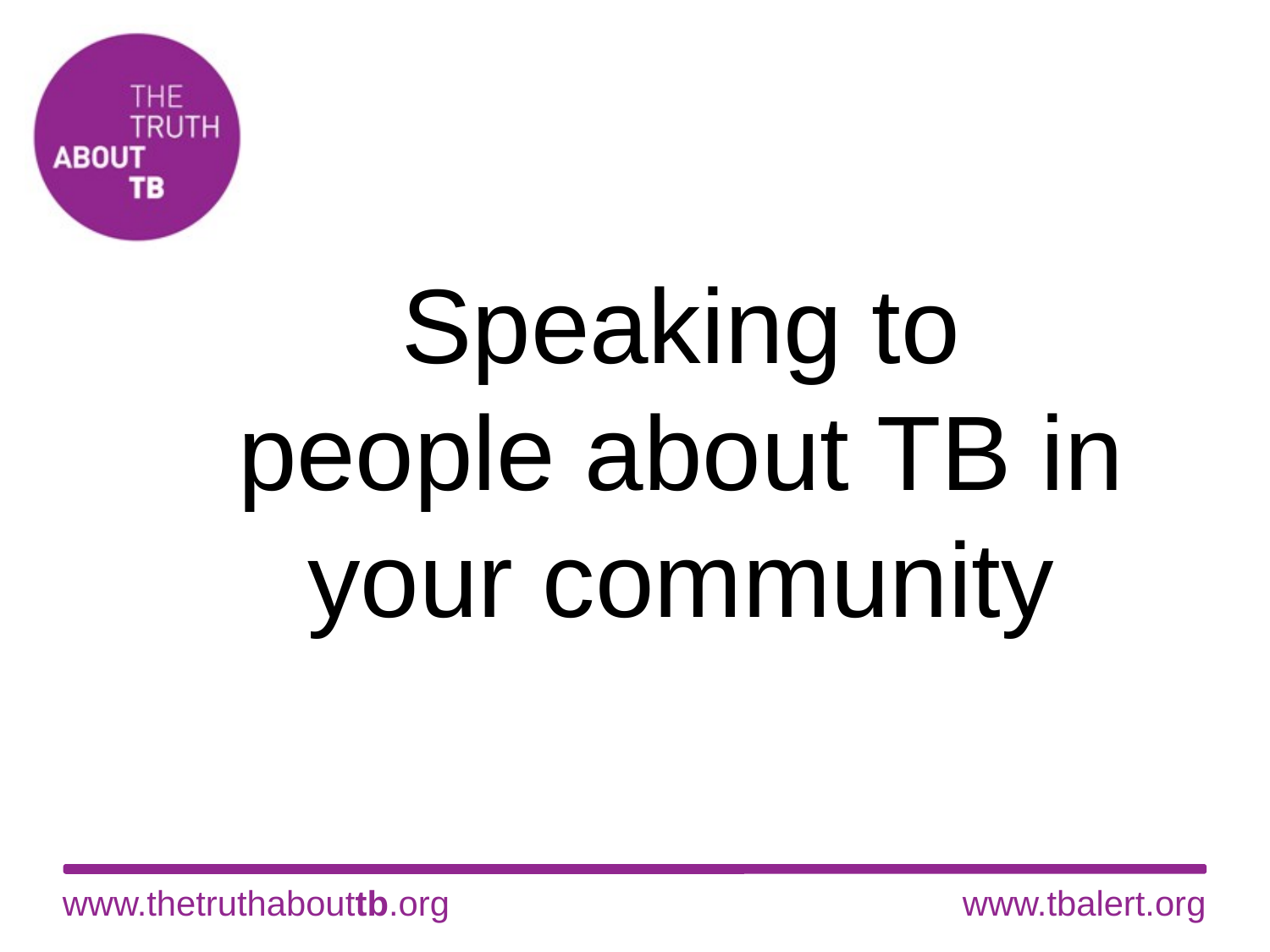

Speaking to people about TB in your community